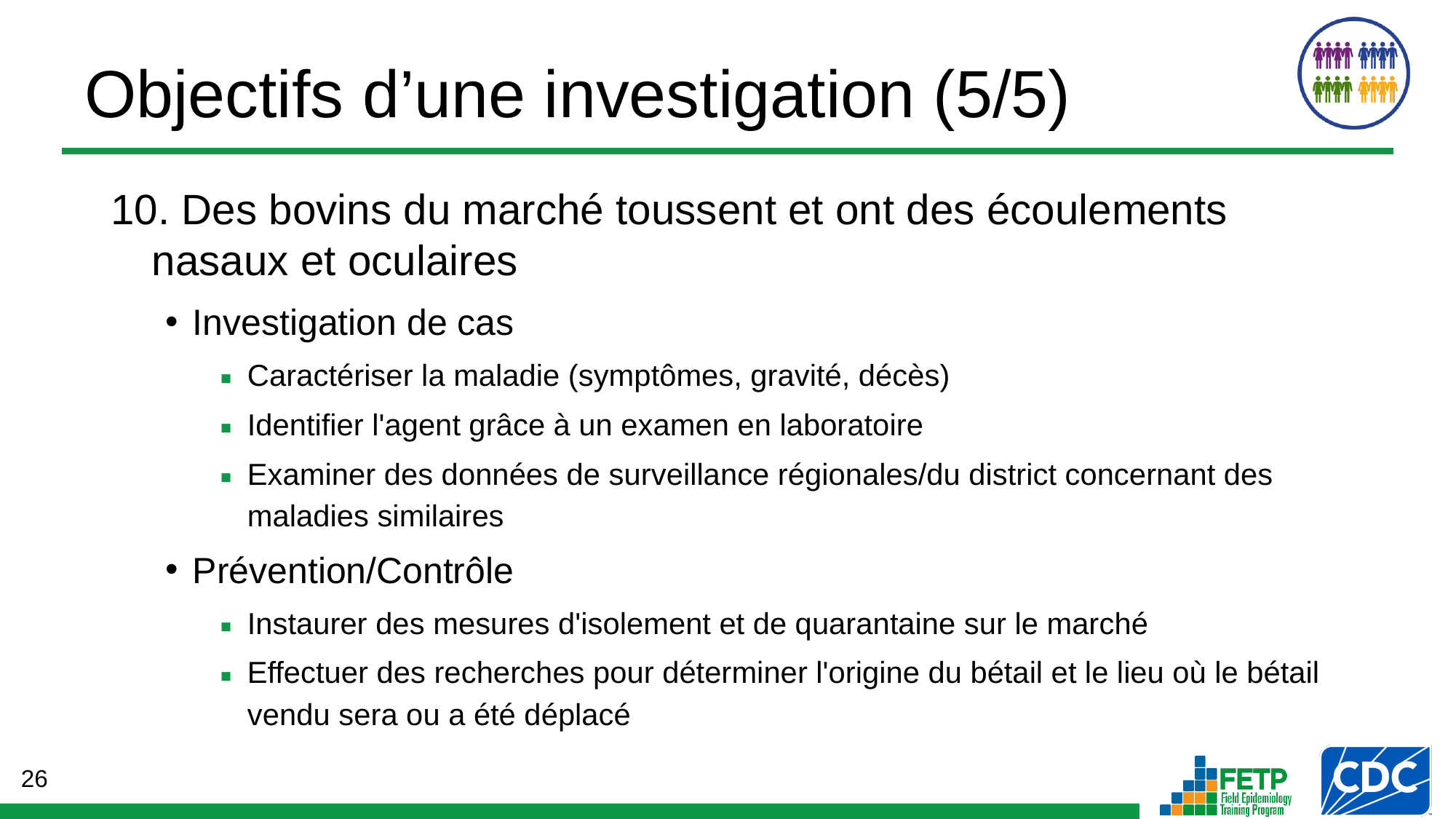

Objectifs d’une investigation (5/5)
10. Des bovins du marché toussent et ont des écoulements nasaux et oculaires
Investigation de cas
Caractériser la maladie (symptômes, gravité, décès)
Identifier l'agent grâce à un examen en laboratoire
Examiner des données de surveillance régionales/du district concernant des maladies similaires
Prévention/Contrôle
Instaurer des mesures d'isolement et de quarantaine sur le marché
Effectuer des recherches pour déterminer l'origine du bétail et le lieu où le bétail vendu sera ou a été déplacé